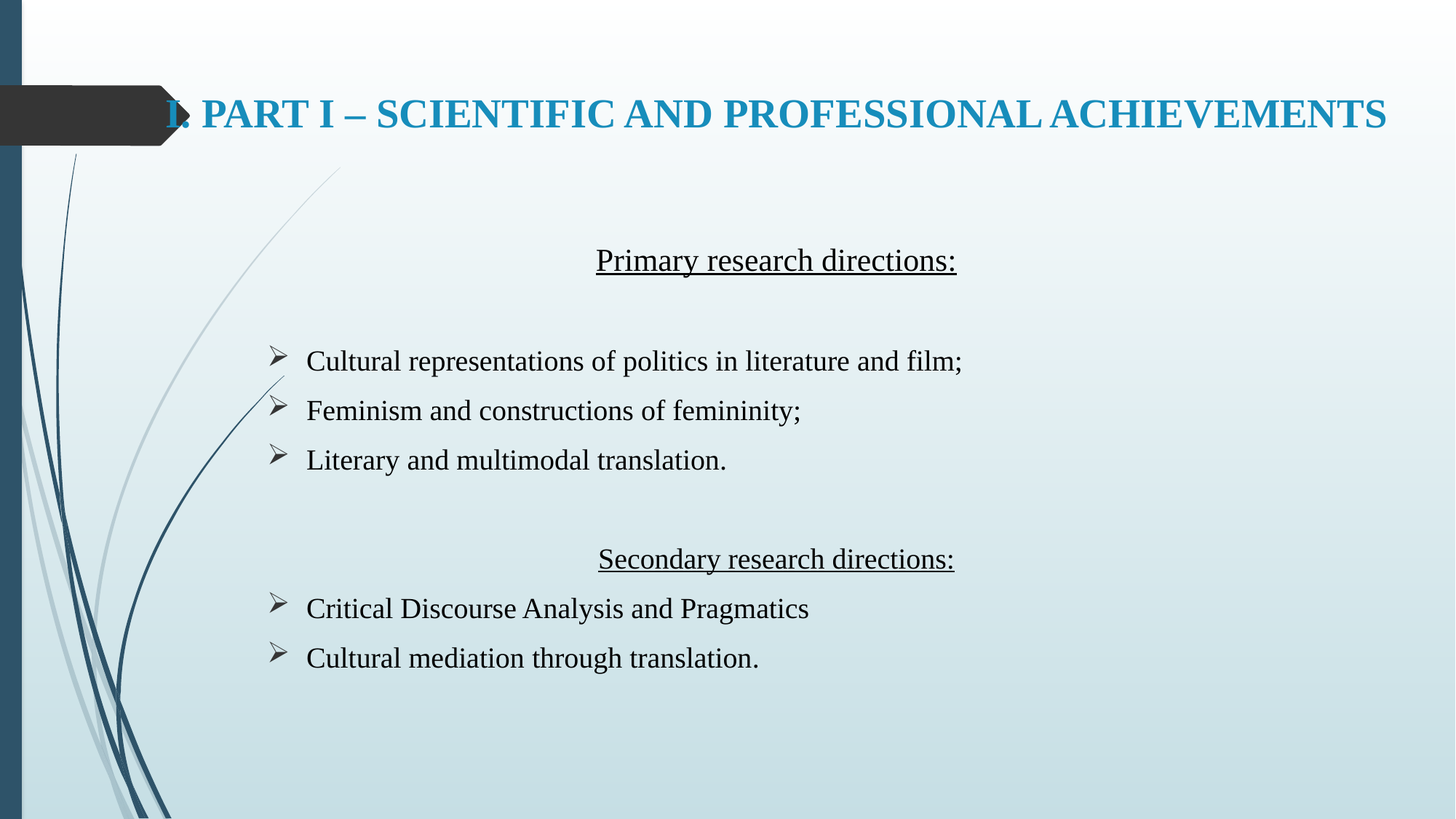

# I. PART I – SCIENTIFIC AND PROFESSIONAL ACHIEVEMENTS
Primary research directions:

Cultural representations of politics in literature and film;
Feminism and constructions of femininity;
Literary and multimodal translation.

Secondary research directions:
Critical Discourse Analysis and Pragmatics
Cultural mediation through translation.